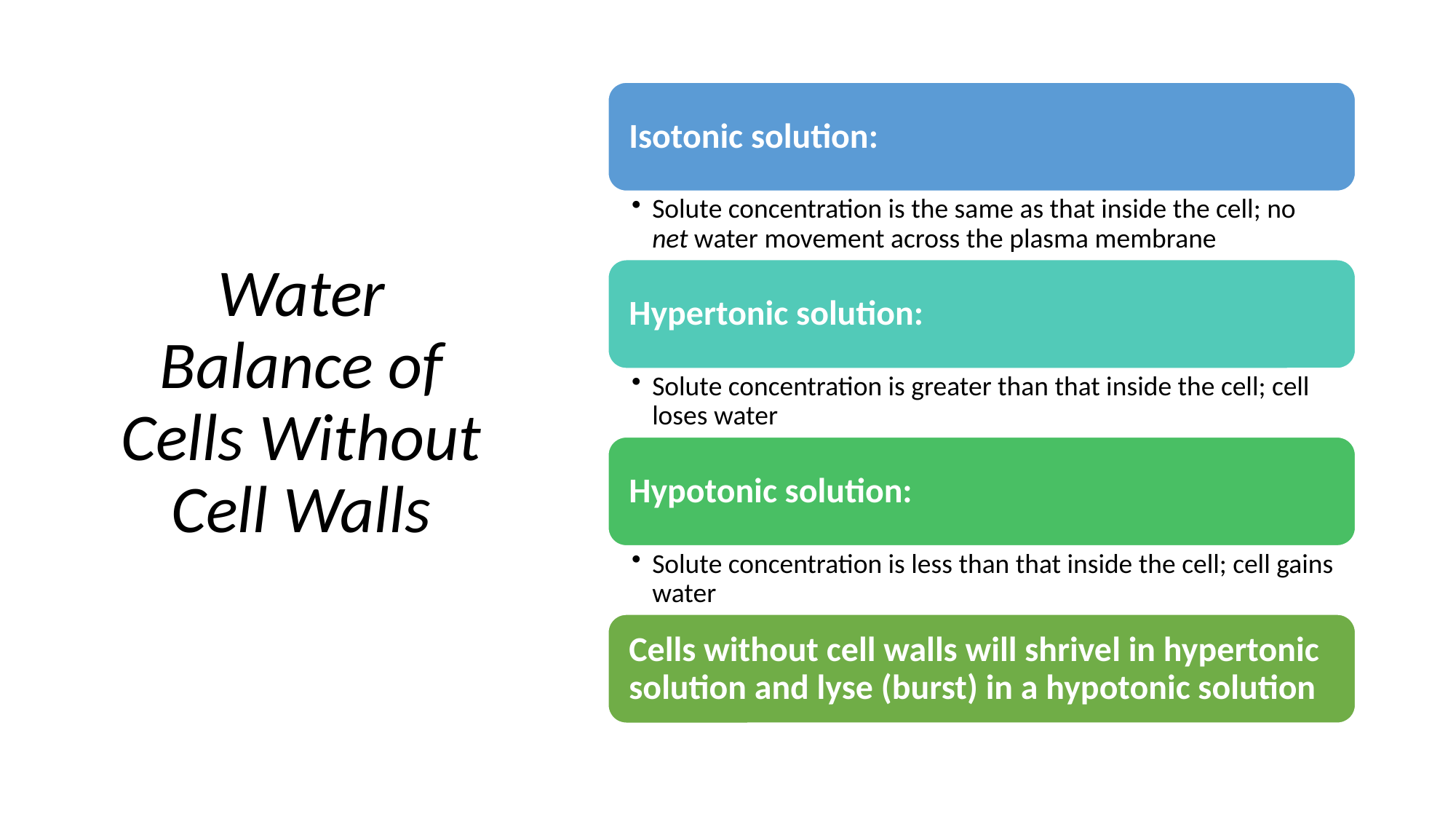

# Water Balance of Cells Without Cell Walls
Isotonic solution:
Solute concentration is the same as that inside the cell; no net water movement across the plasma membrane
Hypertonic solution:
Solute concentration is greater than that inside the cell; cell loses water
Hypotonic solution:
Solute concentration is less than that inside the cell; cell gains water
Cells without cell walls will shrivel in hypertonic solution and lyse (burst) in a hypotonic solution